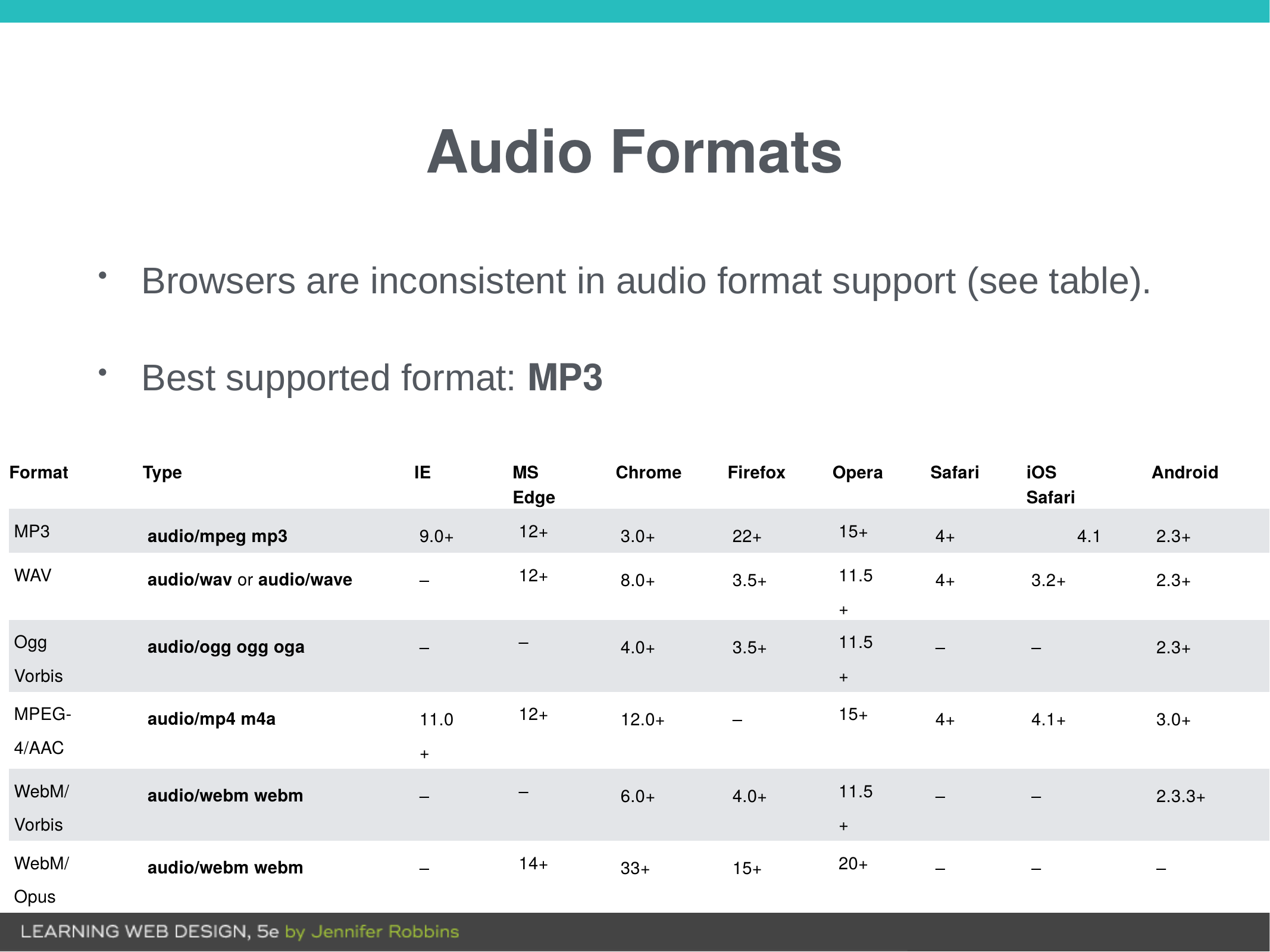

# Audio Formats
Browsers are inconsistent in audio format support (see table).
Best supported format: MP3
| Format | Type | IE | MS Edge | Chrome | Firefox | Opera | Safari | iOS Safari | Android |
| --- | --- | --- | --- | --- | --- | --- | --- | --- | --- |
| MP3 | audio/mpeg mp3 | 9.0+ | 12+ | 3.0+ | 22+ | 15+ | 4+ | 4.1 | 2.3+ |
| WAV | audio/wav or audio/wave | – | 12+ | 8.0+ | 3.5+ | 11.5+ | 4+ | 3.2+ | 2.3+ |
| Ogg Vorbis | audio/ogg ogg oga | – | – | 4.0+ | 3.5+ | 11.5+ | – | – | 2.3+ |
| MPEG-4/AAC | audio/mp4 m4a | 11.0+ | 12+ | 12.0+ | – | 15+ | 4+ | 4.1+ | 3.0+ |
| WebM/Vorbis | audio/webm webm | – | – | 6.0+ | 4.0+ | 11.5+ | – | – | 2.3.3+ |
| WebM/Opus | audio/webm webm | – | 14+ | 33+ | 15+ | 20+ | – | – | – |